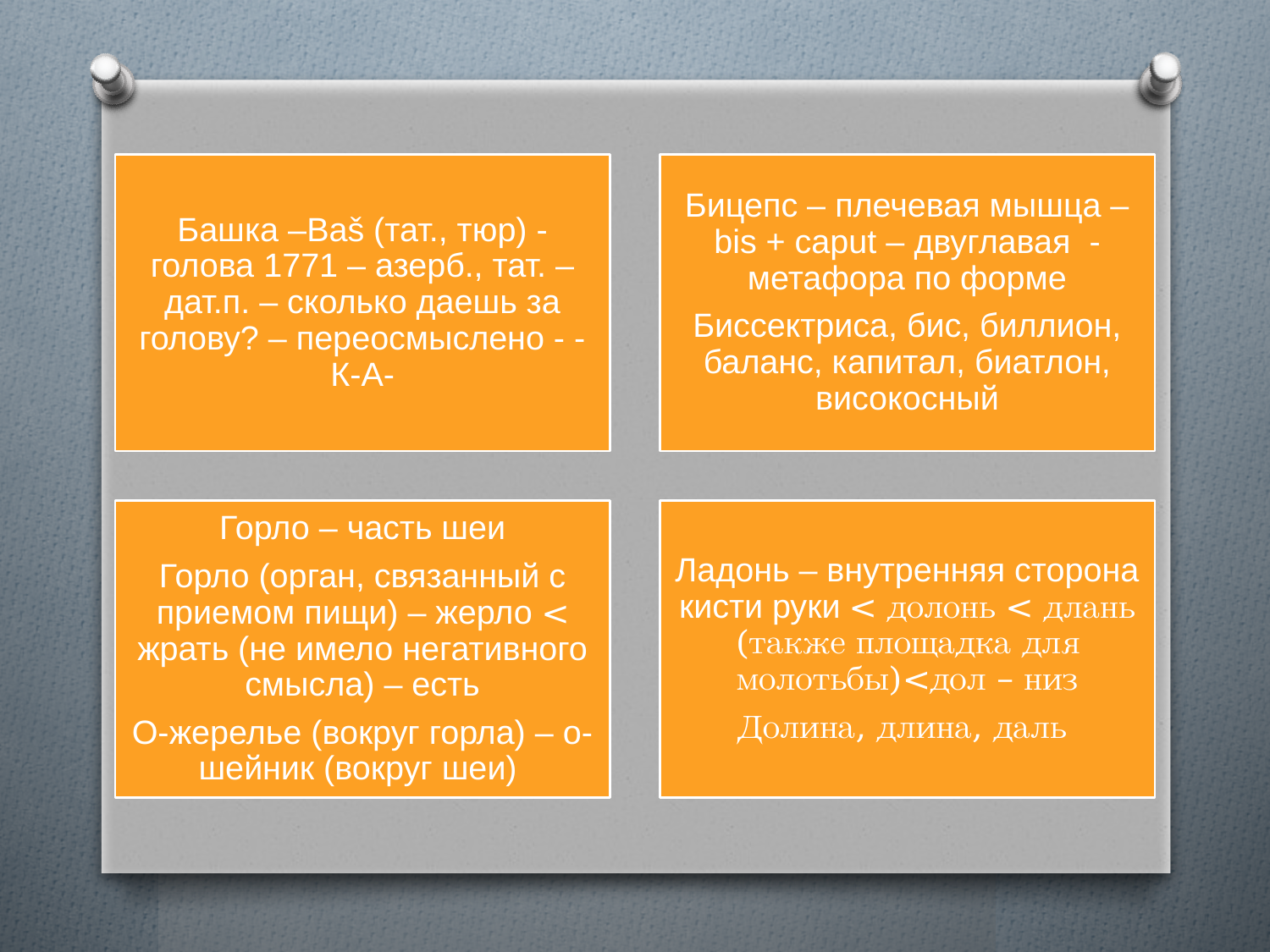

Башка –Baš (тат., тюр) - голова 1771 – азерб., тат. – дат.п. – сколько даешь за голову? – переосмыслено - -К-А-
Бицепс – плечевая мышца – bis + caput – двуглавая  - метафора по форме
Биссектриса, бис, биллион, баланс, капитал, биатлон, високосный
Горло – часть шеи
Горло (орган, связанный с приемом пищи) – жерло < жрать (не имело негативного смысла) – есть
О-жерелье (вокруг горла) – о-шейник (вокруг шеи)
Ладонь – внутренняя сторона кисти руки < долонь < длань (также площадка для молотьбы)<дол – низ
Долина, длина, даль